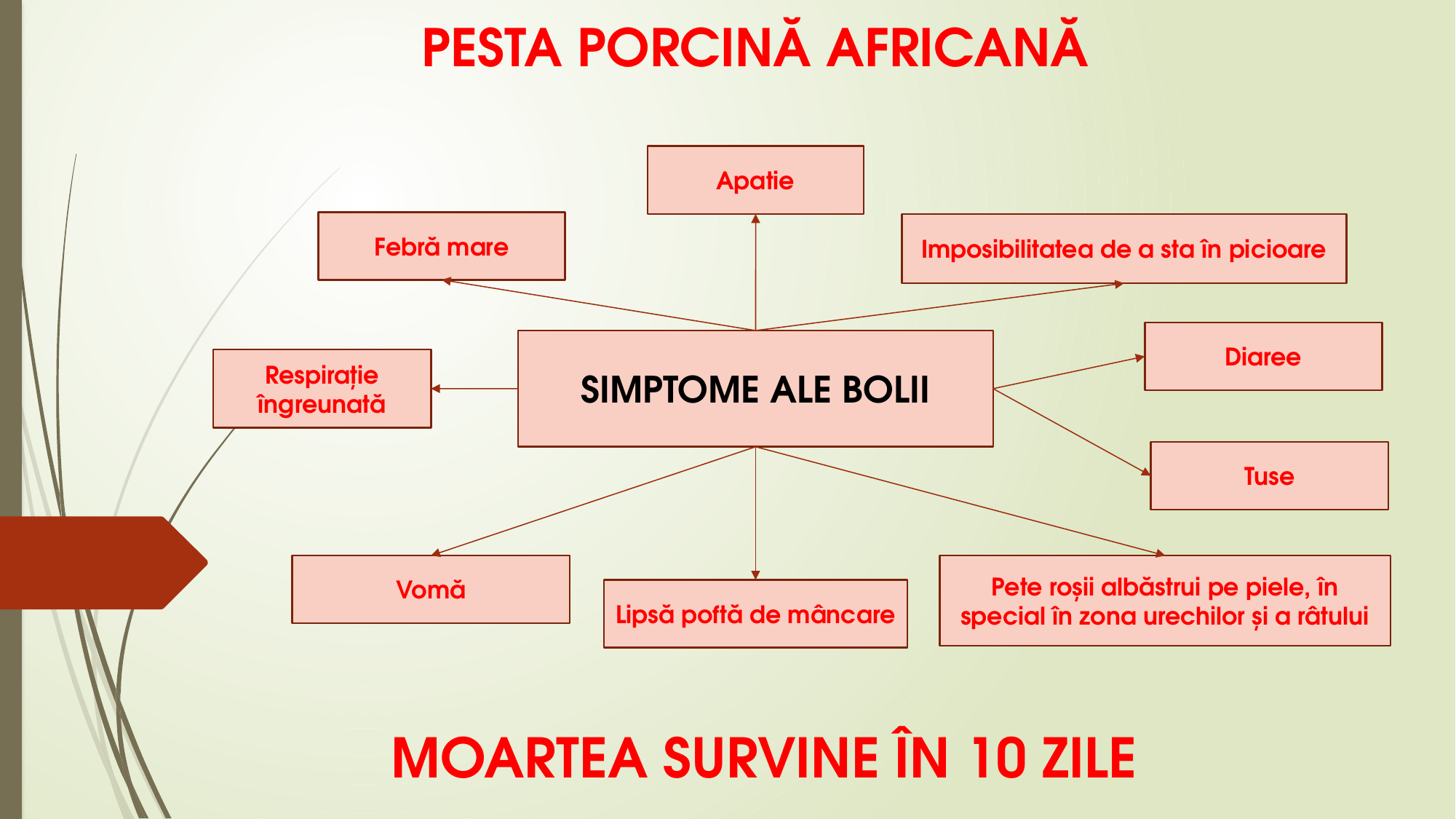

# PESTA PORCINĂ AFRICANĂ
Apatie
Febră mare
Imposibilitatea de a sta în picioare
Diaree
SIMPTOME ALE BOLII
Respirație îngreunată
Tuse
Vomă
Pete roșii albăstrui pe piele, în special în zona urechilor și a râtului
Lipsă poftă de mâncare
MOARTEA SURVINE ÎN 10 ZILE